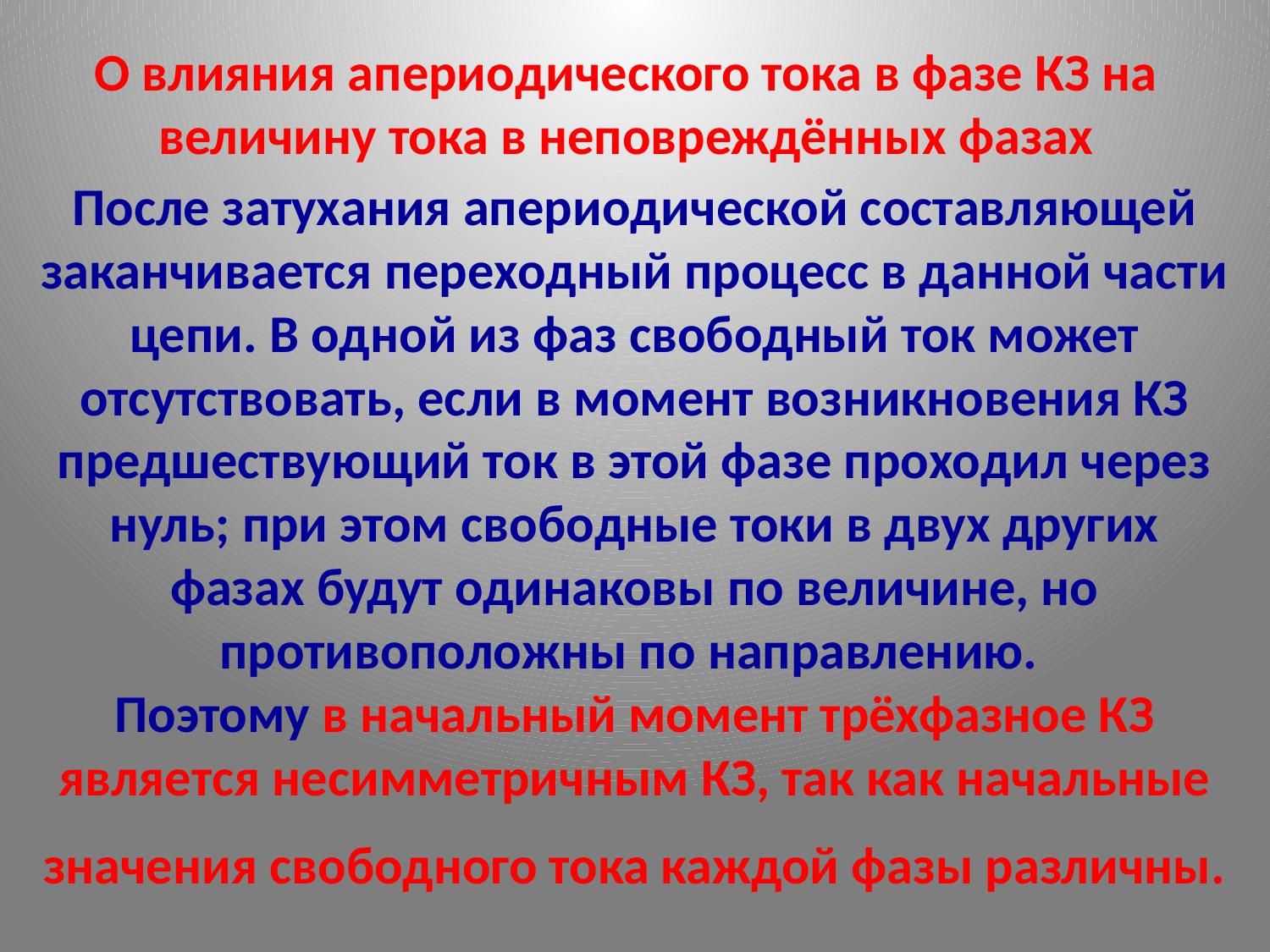

# О влияния апериодического тока в фазе КЗ на величину тока в неповреждённых фазах
После затухания апериодической составляющей заканчивается переходный процесс в данной части цепи. В одной из фаз свободный ток может отсутствовать, если в момент возникновения КЗ предшествующий ток в этой фазе проходил через нуль; при этом свободные токи в двух других фазах будут одинаковы по величине, но противоположны по направлению.
Поэтому в начальный момент трёхфазное КЗ является несимметричным КЗ, так как начальные значения свободного тока каждой фазы различны.